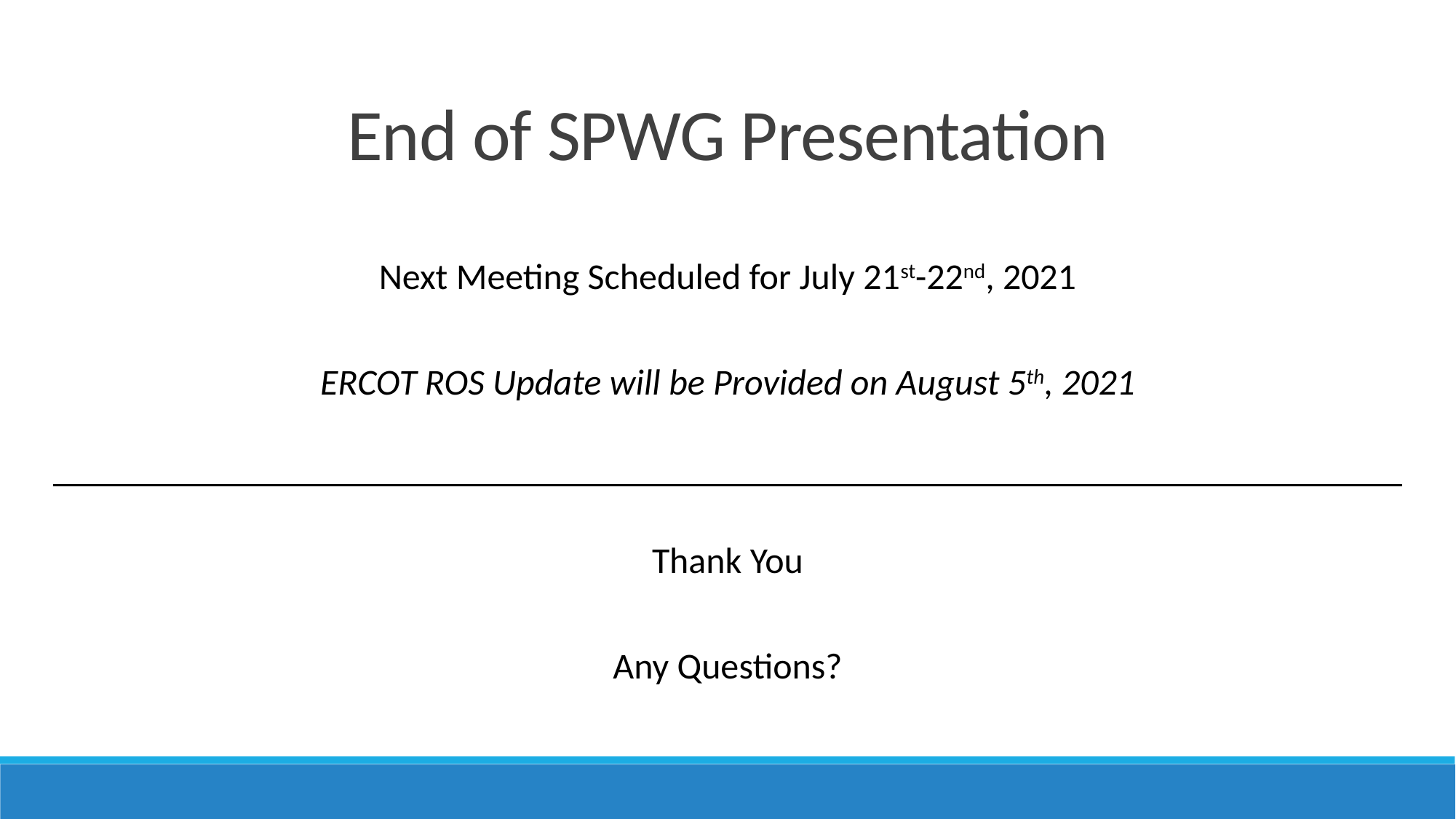

End of SPWG Presentation
Next Meeting Scheduled for July 21st-22nd, 2021

ERCOT ROS Update will be Provided on August 5th, 2021
Thank You

Any Questions?